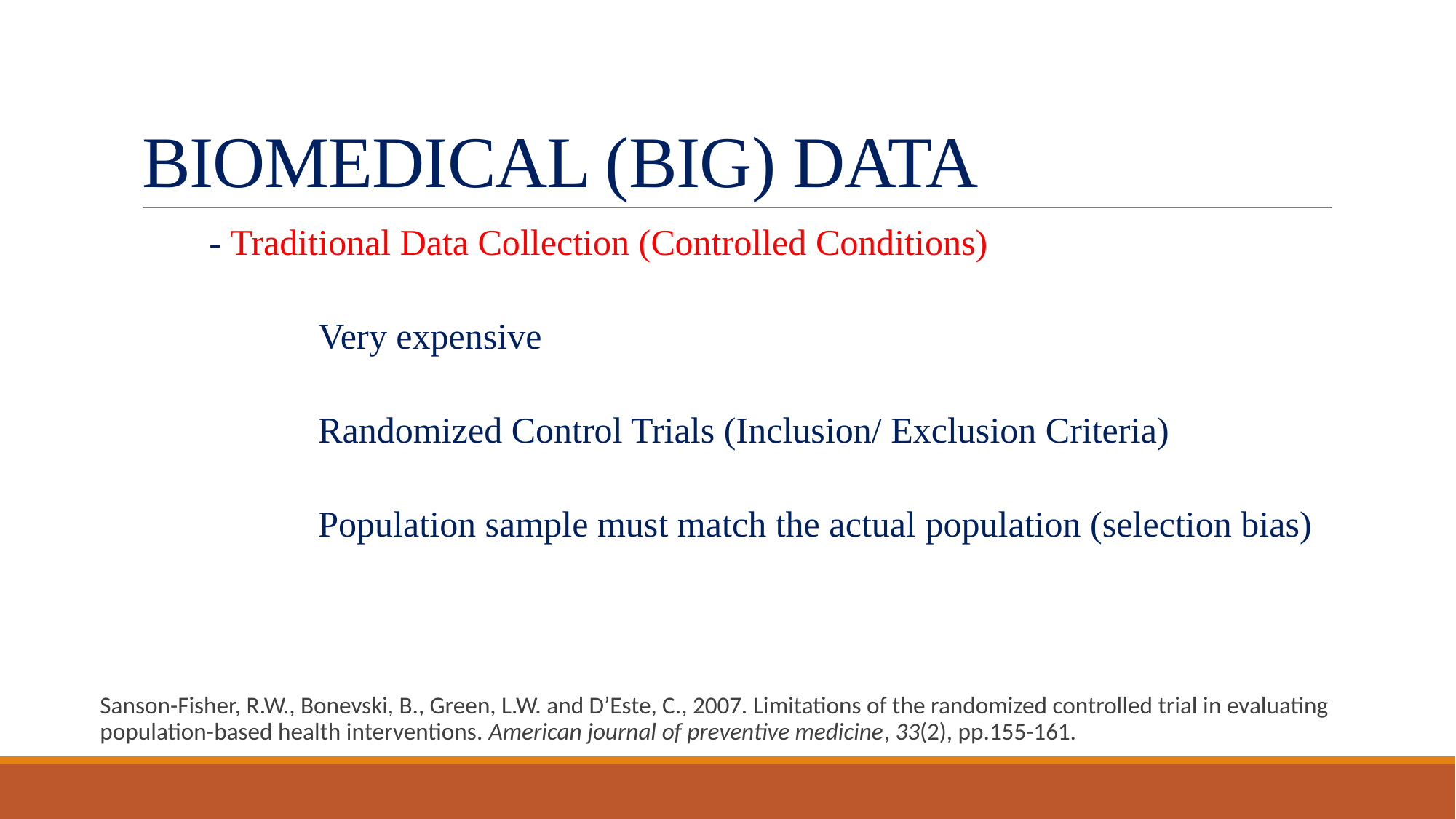

# BIOMEDICAL (BIG) DATA
	- Traditional Data Collection (Controlled Conditions)
		Very expensive
		Randomized Control Trials (Inclusion/ Exclusion Criteria)
		Population sample must match the actual population (selection bias)

Sanson-Fisher, R.W., Bonevski, B., Green, L.W. and D’Este, C., 2007. Limitations of the randomized controlled trial in evaluating population-based health interventions. American journal of preventive medicine, 33(2), pp.155-161.